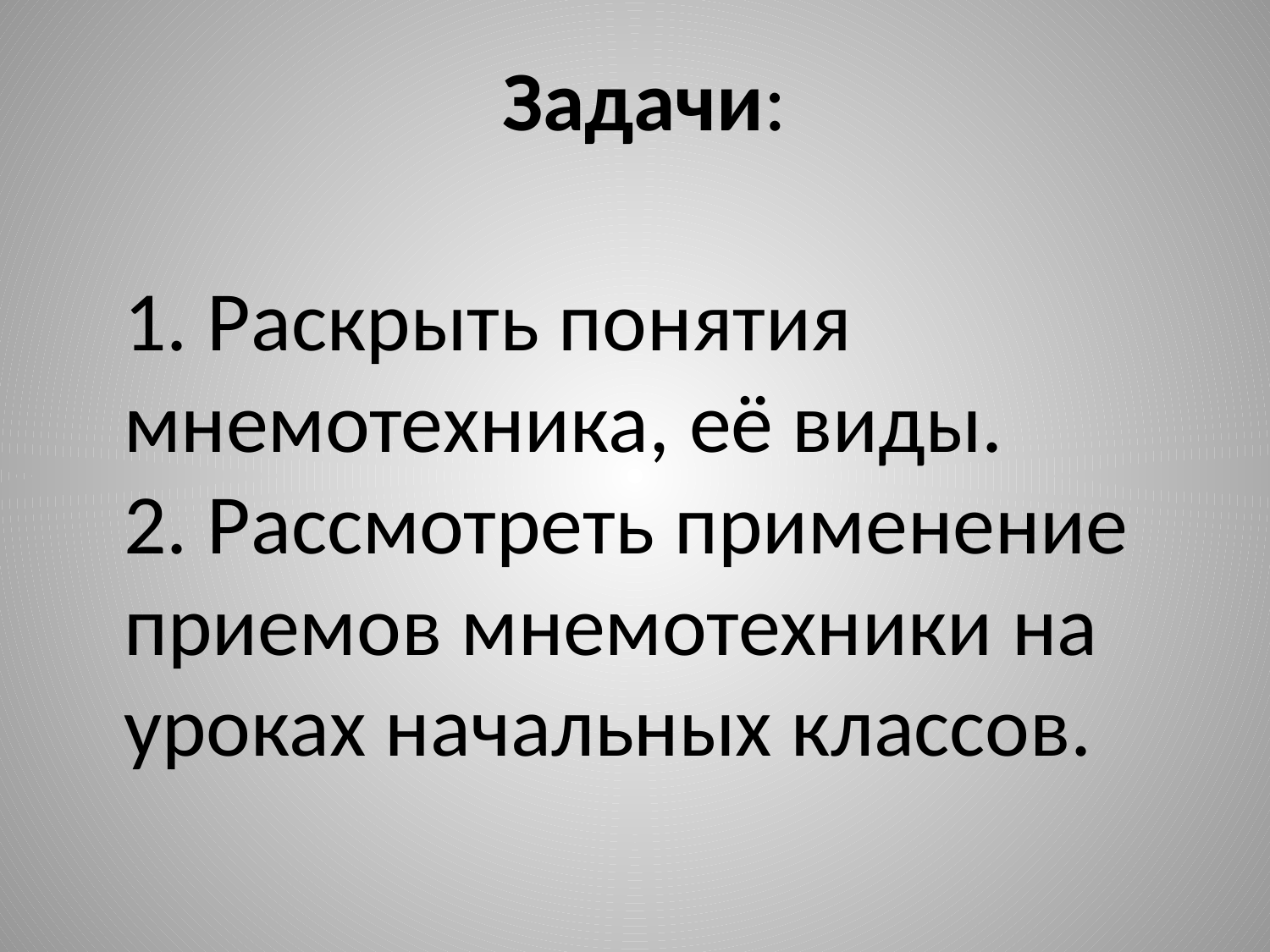

#
 Задачи:
1. Раскрыть понятия мнемотехника, её виды.
2. Рассмотреть применение приемов мнемотехники на уроках начальных классов.